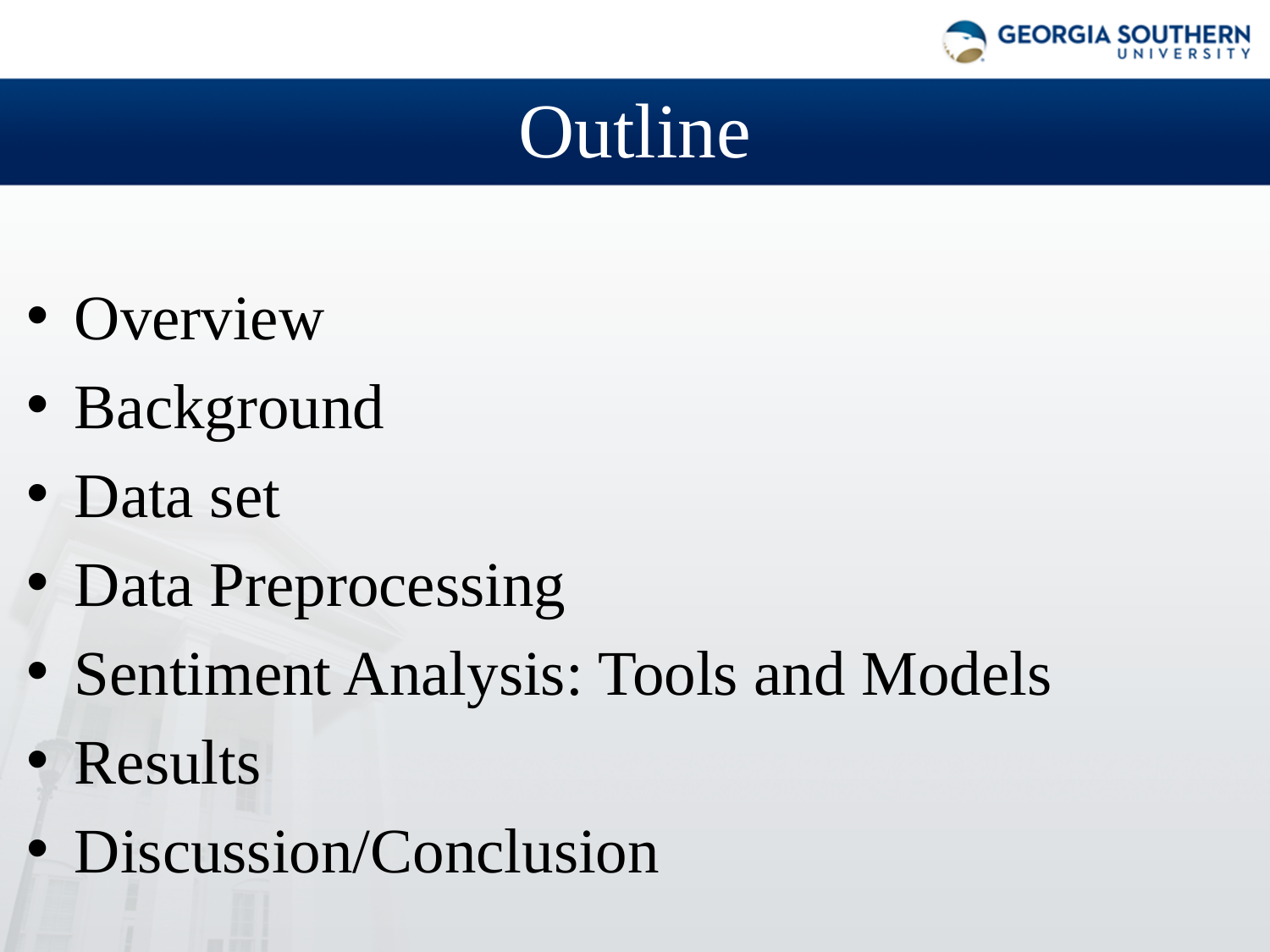

# Outline

Overview
Background
Data set
Data Preprocessing
Sentiment Analysis: Tools and Models
Results
Discussion/Conclusion